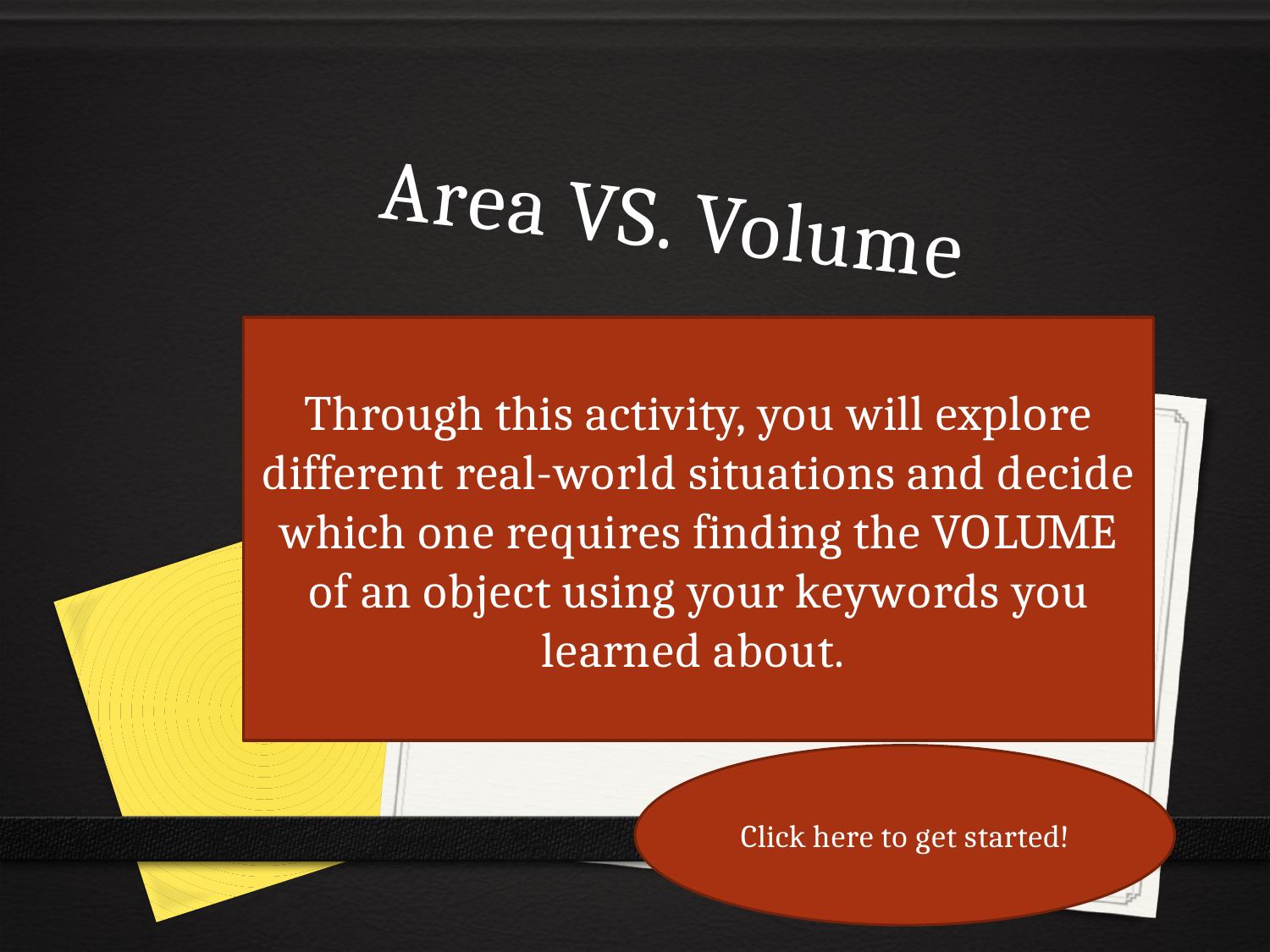

# Area VS. Volume
Through this activity, you will explore different real-world situations and decide which one requires finding the VOLUME of an object using your keywords you learned about.

Click here to get started!